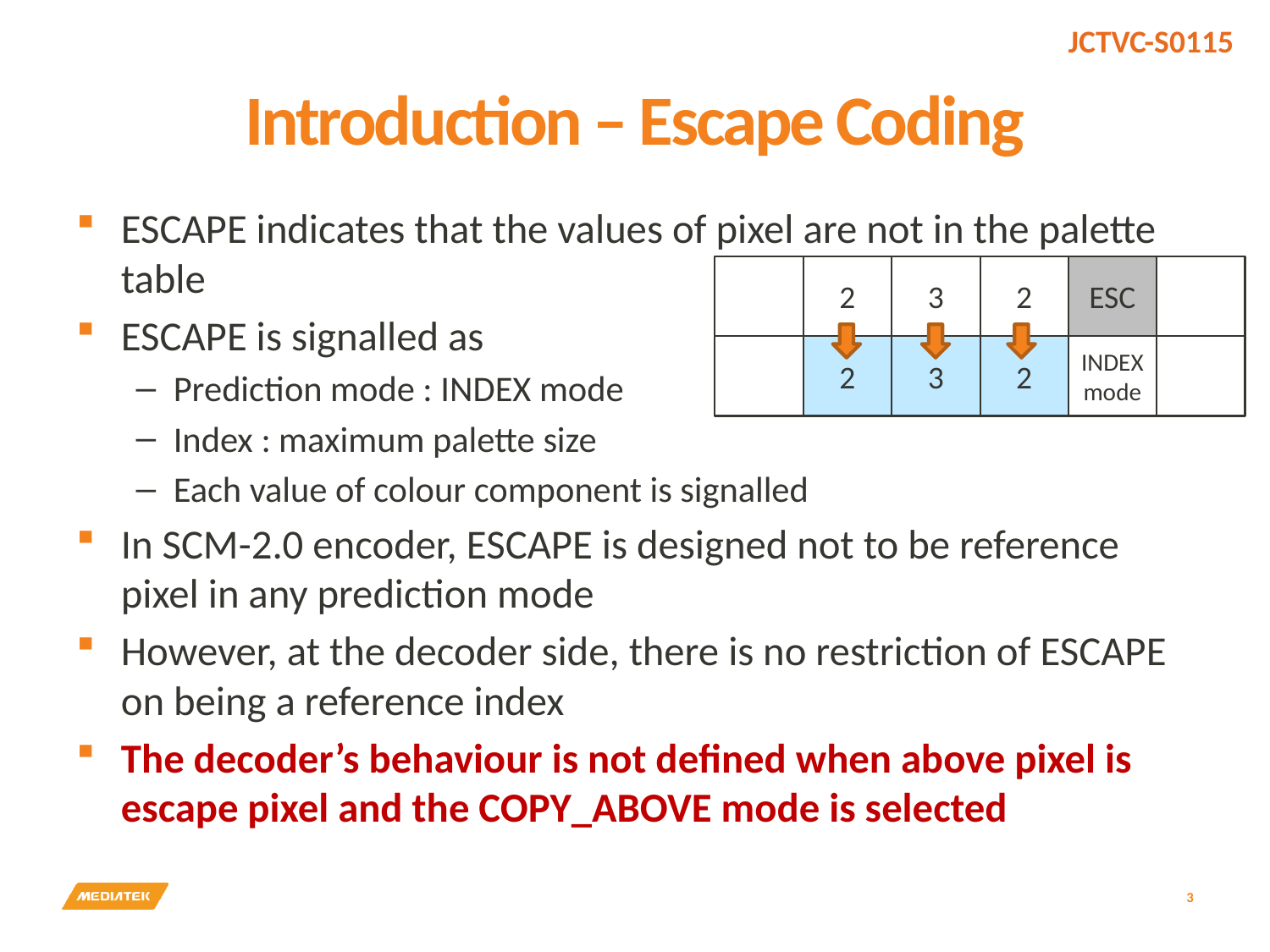

# Introduction – Escape Coding
ESCAPE indicates that the values of pixel are not in the palette table
ESCAPE is signalled as
Prediction mode : INDEX mode
Index : maximum palette size
Each value of colour component is signalled
In SCM-2.0 encoder, ESCAPE is designed not to be reference pixel in any prediction mode
However, at the decoder side, there is no restriction of ESCAPE on being a reference index
The decoder’s behaviour is not defined when above pixel is escape pixel and the COPY_ABOVE mode is selected

2
3
2
ESC

2
3

2
INDEX
mode

3